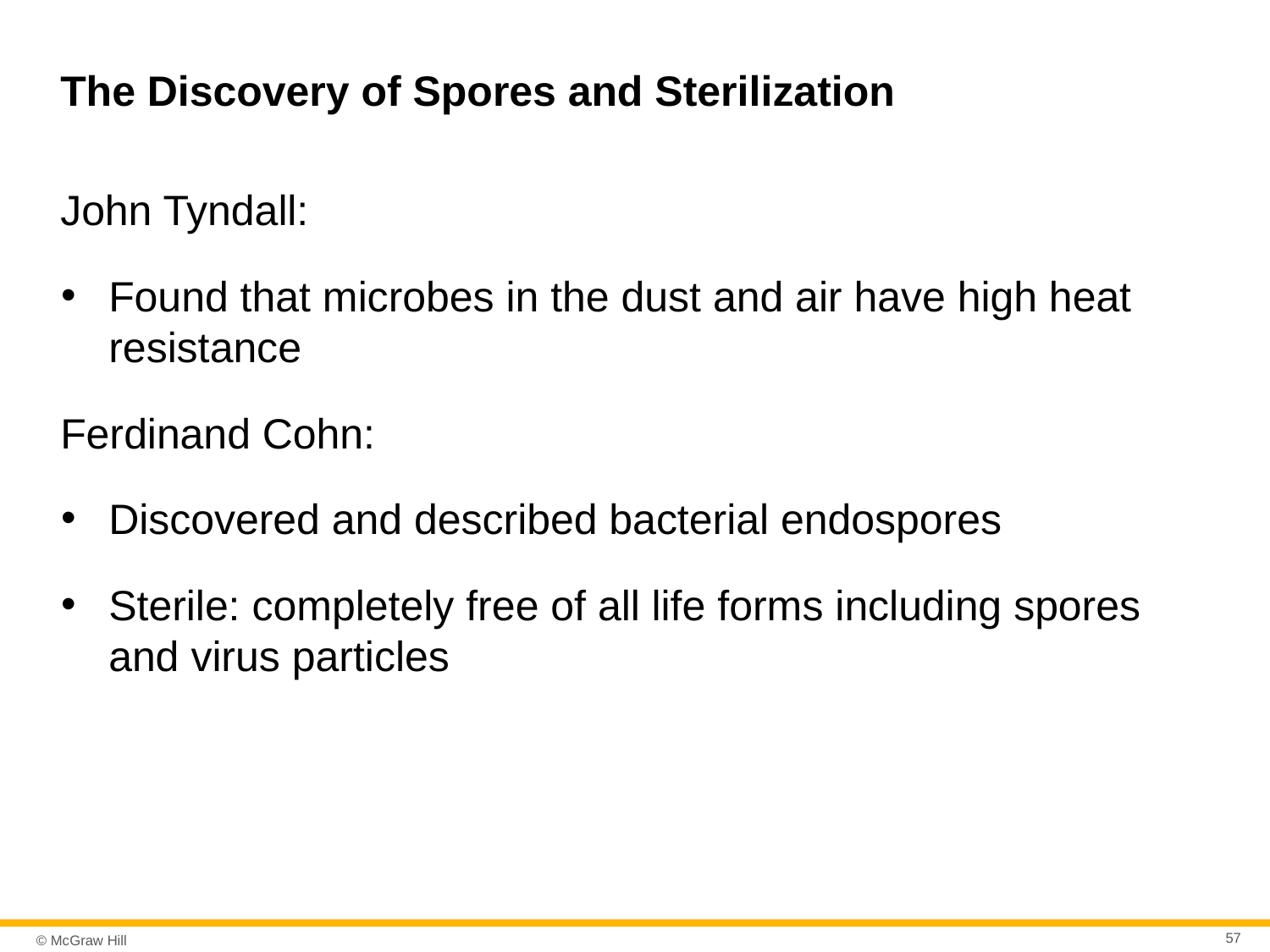

# The Discovery of Spores and Sterilization
John Tyndall:
Found that microbes in the dust and air have high heat resistance
Ferdinand Cohn:
Discovered and described bacterial endospores
Sterile: completely free of all life forms including spores and virus particles